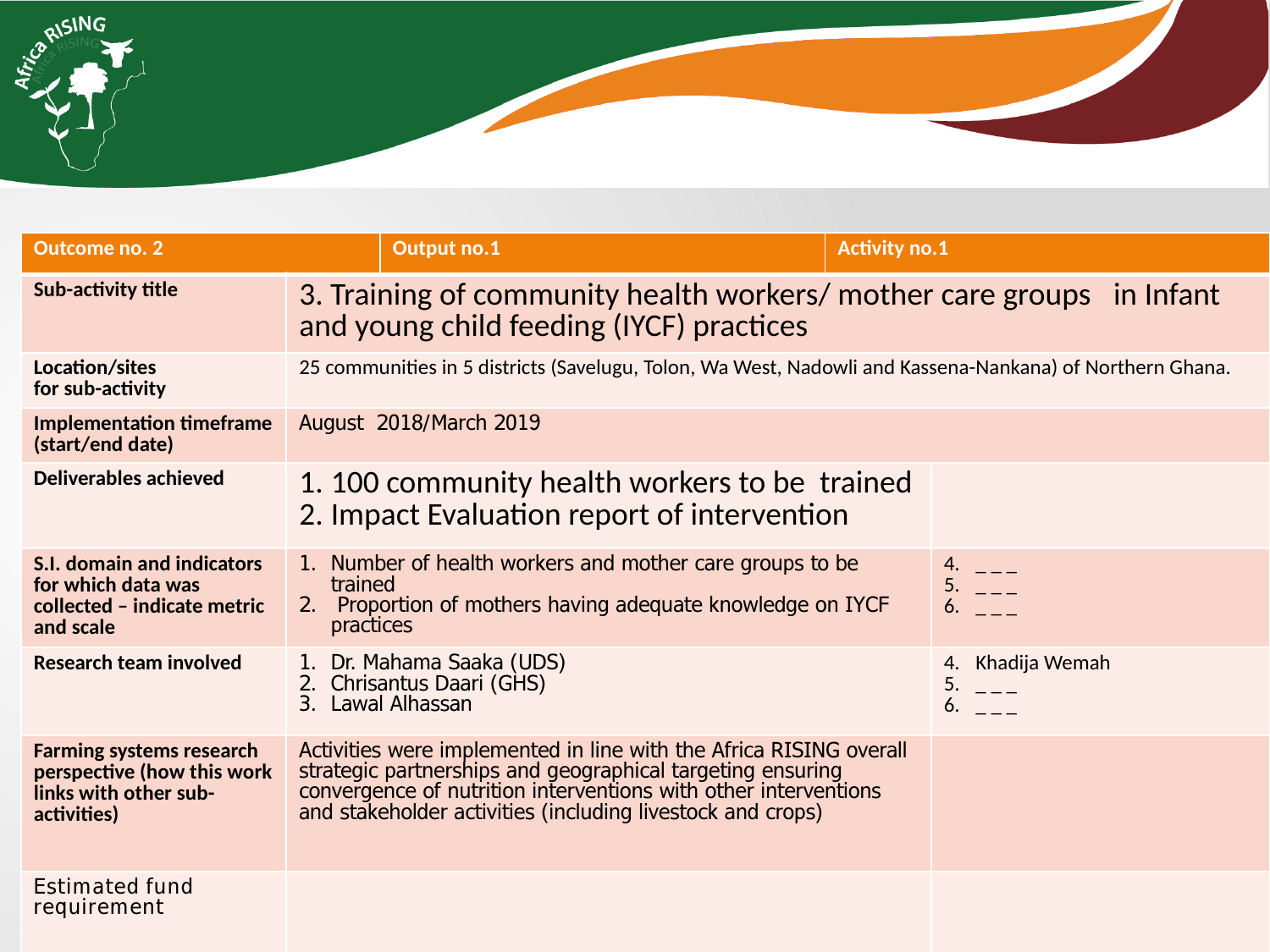

| Outcome no. 2 |  | Output no.1 | Activity no.1 |  |
| --- | --- | --- | --- | --- |
| Sub-activity title | 3. Training of community health workers/ mother care groups in Infant and young child feeding (IYCF) practices |  |  |  |
| Location/sites for sub-activity | 25 communities in 5 districts (Savelugu, Tolon, Wa West, Nadowli and Kassena-Nankana) of Northern Ghana. |  |  |  |
| Implementation timeframe (start/end date) | August 2018/March 2019 |  |  |  |
| Deliverables achieved | 100 community health workers to be trained Impact Evaluation report of intervention |  |  |  |
| S.I. domain and indicators for which data was collected – indicate metric and scale | Number of health workers and mother care groups to be trained Proportion of mothers having adequate knowledge on IYCF practices |  |  | \_ \_ \_ \_ \_ \_ \_ \_ \_ |
| Research team involved | Dr. Mahama Saaka (UDS) Chrisantus Daari (GHS) Lawal Alhassan |  |  | Khadija Wemah \_ \_ \_ \_ \_ \_ |
| Farming systems research perspective (how this work links with other sub-activities) | Activities were implemented in line with the Africa RISING overall strategic partnerships and geographical targeting ensuring convergence of nutrition interventions with other interventions and stakeholder activities (including livestock and crops) |  |  |  |
| Estimated fund requirement |  |  |  |  |